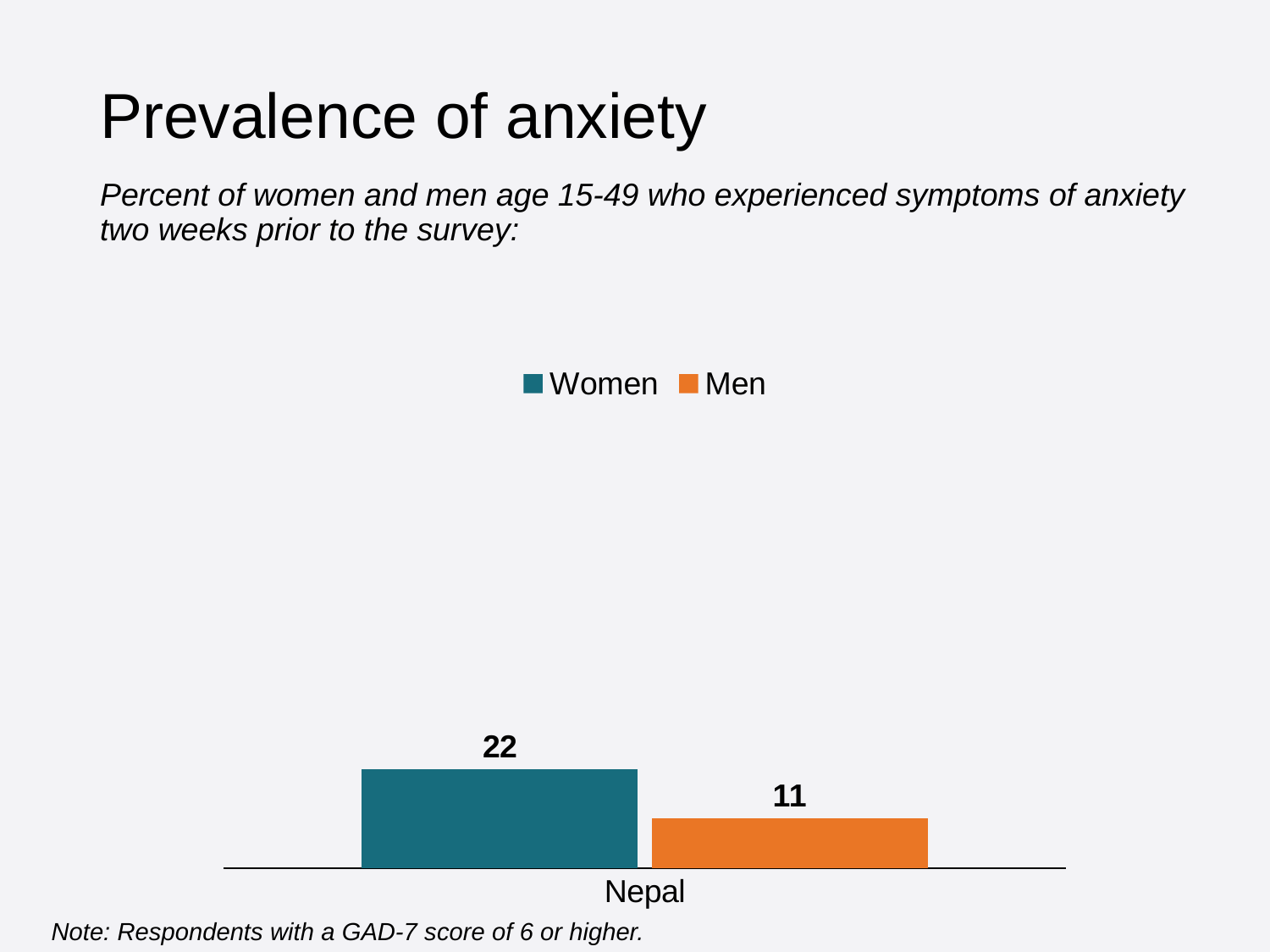

# Prevalence of anxiety
Percent of women and men age 15-49 who experienced symptoms of anxiety two weeks prior to the survey:

### Chart

| Category | Women | Men |
|---|---|---|
| Nepal | 22.0 | 11.0 |
Note: Respondents with a GAD-7 score of 6 or higher.